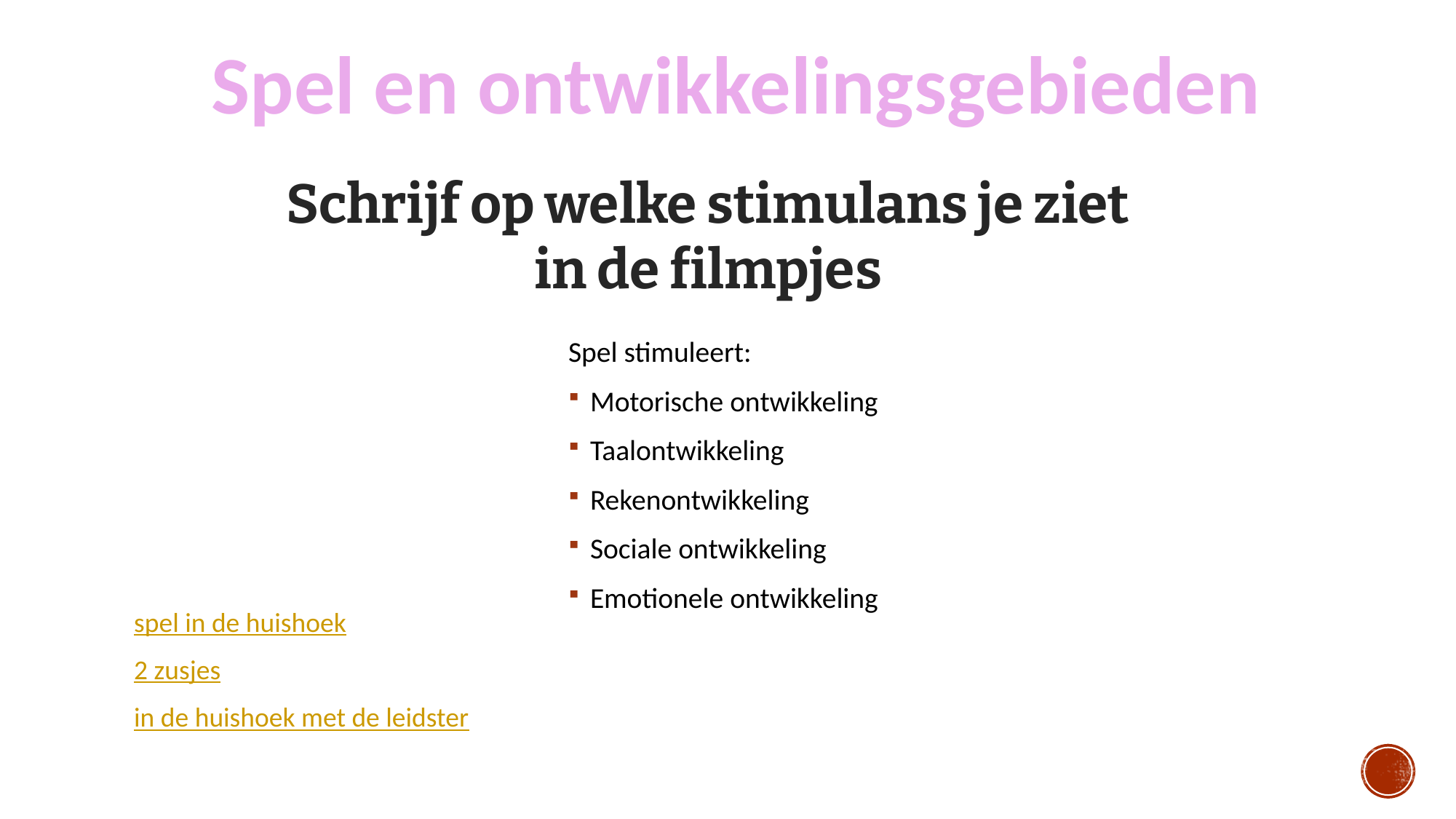

Spel en ontwikkelingsgebieden
Schrijf op welke stimulans je ziet
in de filmpjes
Spel stimuleert:
Motorische ontwikkeling
Taalontwikkeling
Rekenontwikkeling
Sociale ontwikkeling
Emotionele ontwikkeling

spel in de huishoek
2 zusjes
in de huishoek met de leidster